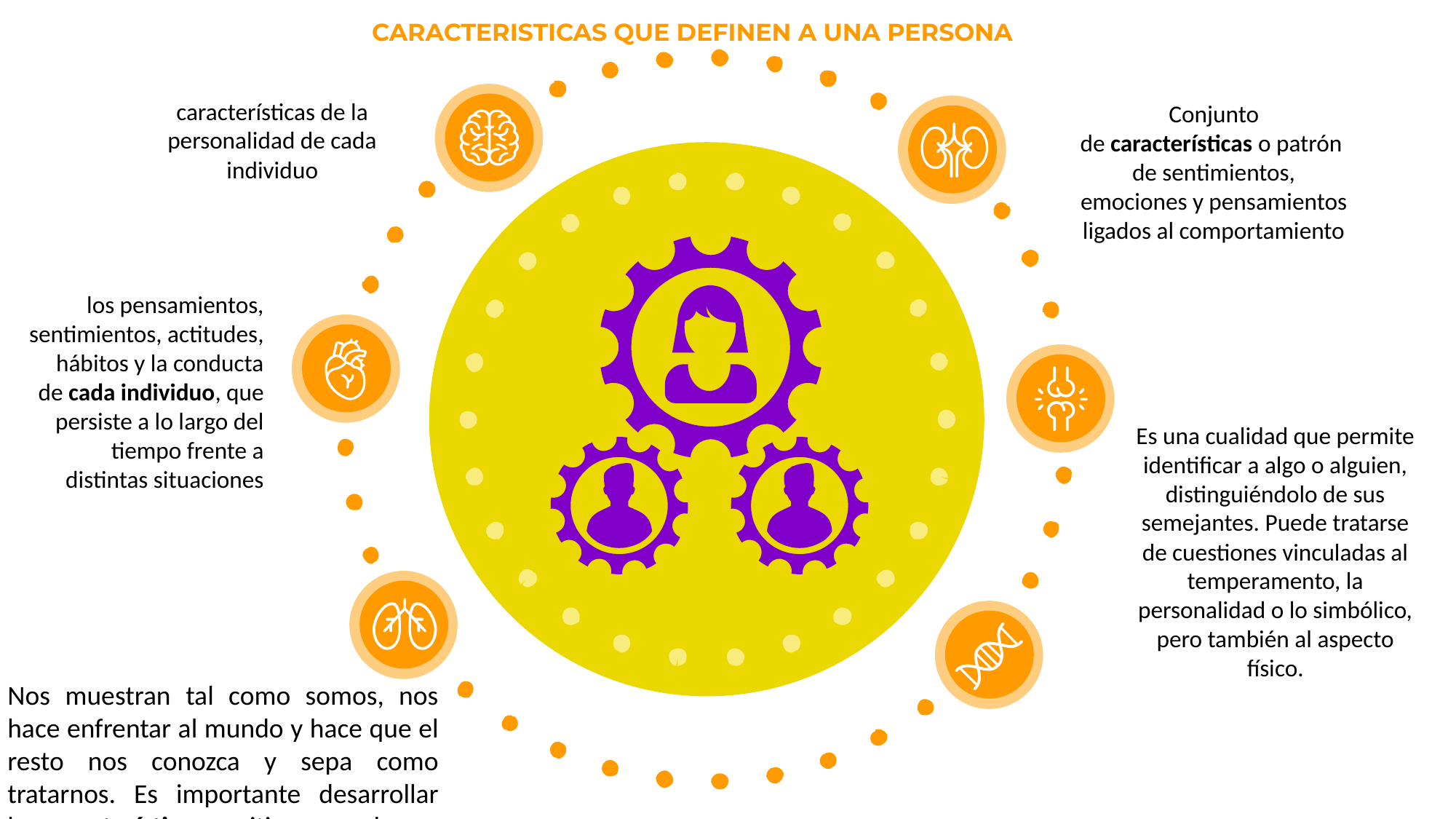

CARACTERISTICAS QUE DEFINEN A UNA PERSONA

características de la personalidad de cada individuo
Conjunto de características o patrón  de sentimientos, emociones y pensamientos ligados al comportamiento

los pensamientos, sentimientos, actitudes, hábitos y la conducta de cada individuo, que persiste a lo largo del tiempo frente a distintas situaciones

Es una cualidad que permite identificar a algo o alguien, distinguiéndolo de sus semejantes. Puede tratarse de cuestiones vinculadas al temperamento, la personalidad o lo simbólico, pero también al aspecto físico.

Nos muestran tal como somos, nos hace enfrentar al mundo y hace que el resto nos conozca y sepa como tratarnos. Es importante desarrollar las características positivas para lograr el éxito y llegar a ser mejor persona.